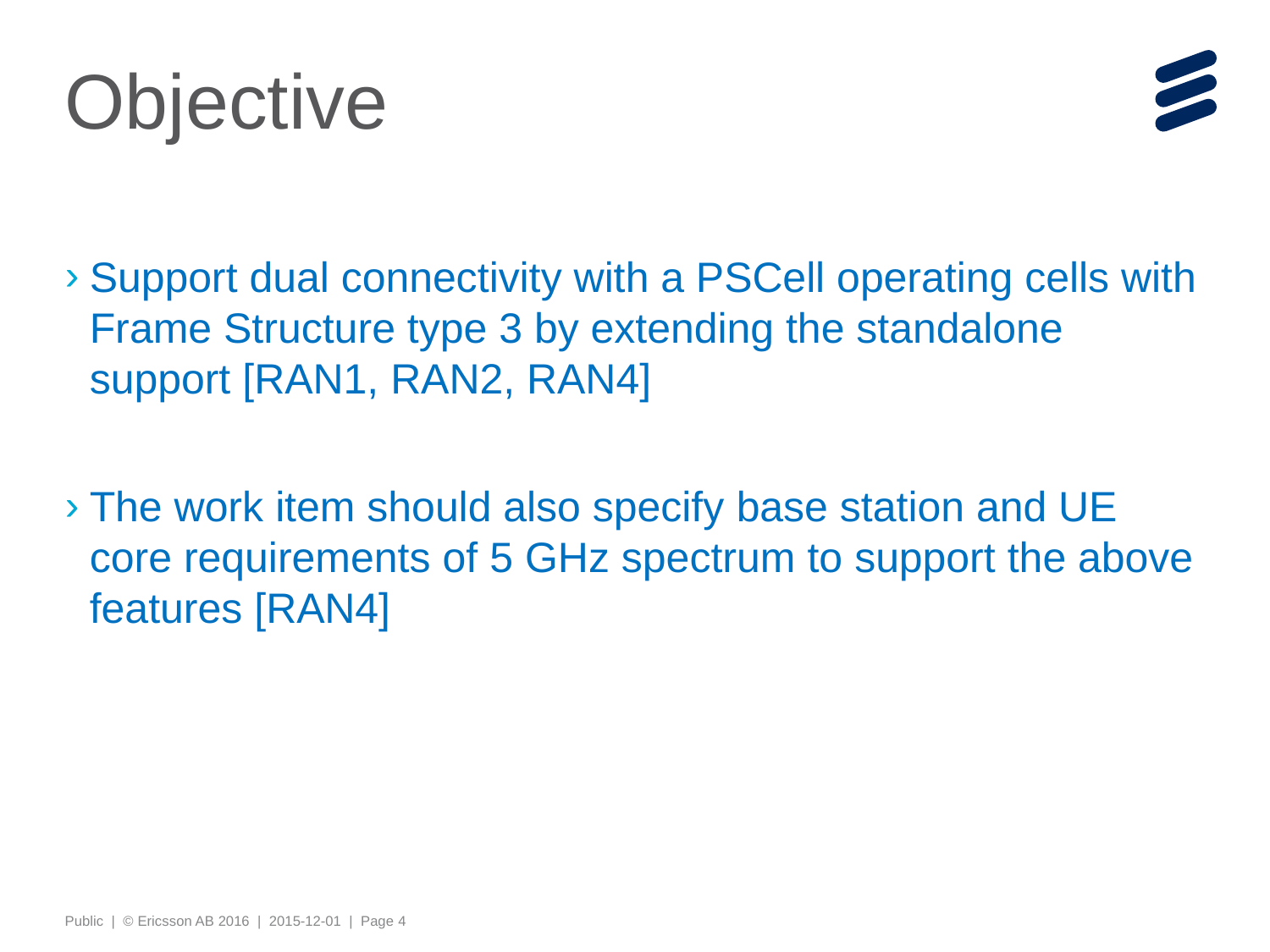

# Objective
Support dual connectivity with a PSCell operating cells with Frame Structure type 3 by extending the standalone support [RAN1, RAN2, RAN4]

The work item should also specify base station and UE core requirements of 5 GHz spectrum to support the above features [RAN4]